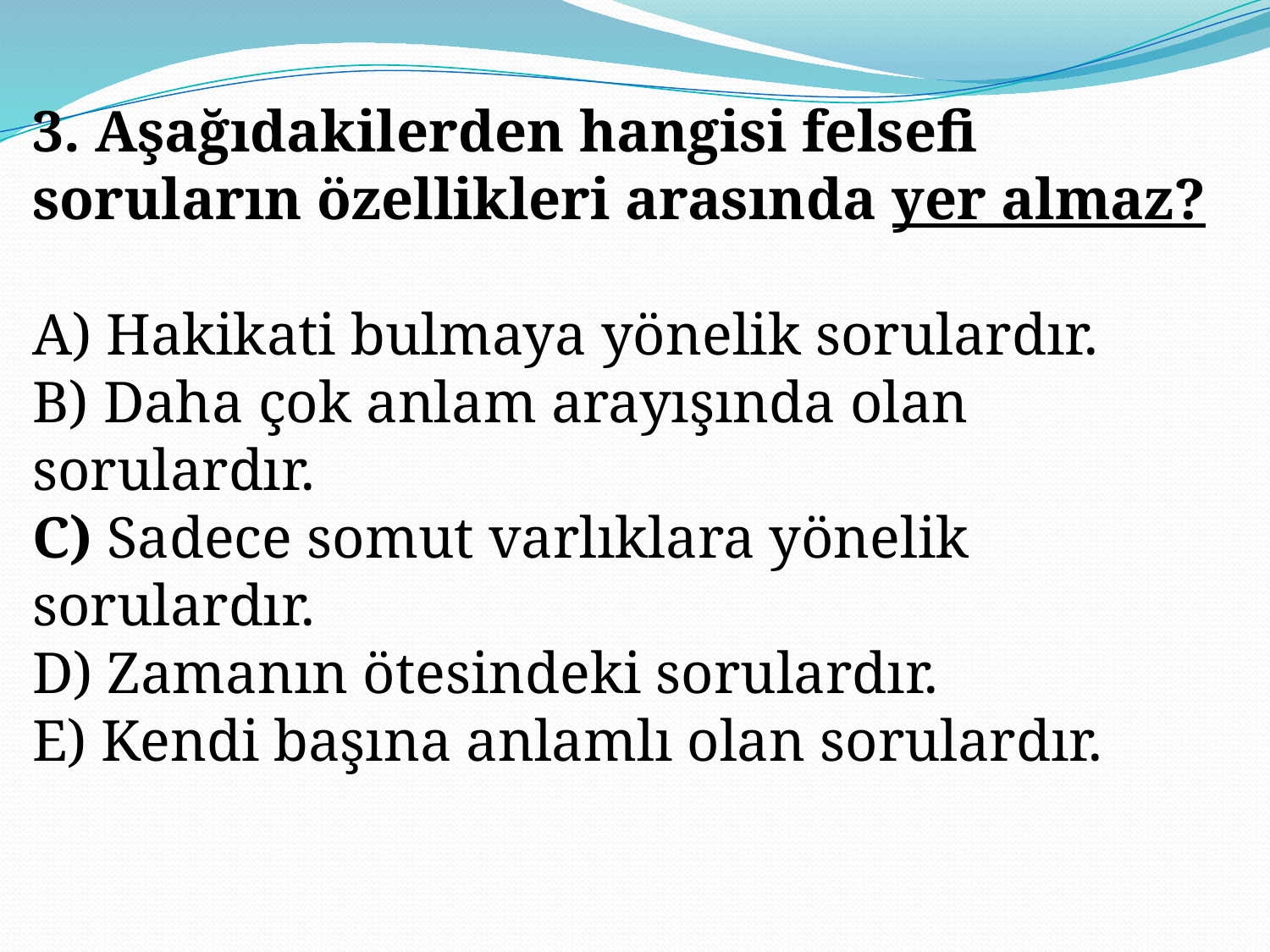

3. Aşağıdakilerden hangisi felsefi soruların özellikleri arasında yer almaz?

A) Hakikati bulmaya yönelik sorulardır.
B) Daha çok anlam arayışında olan sorulardır.
C) Sadece somut varlıklara yönelik sorulardır.
D) Zamanın ötesindeki sorulardır.
E) Kendi başına anlamlı olan sorulardır.